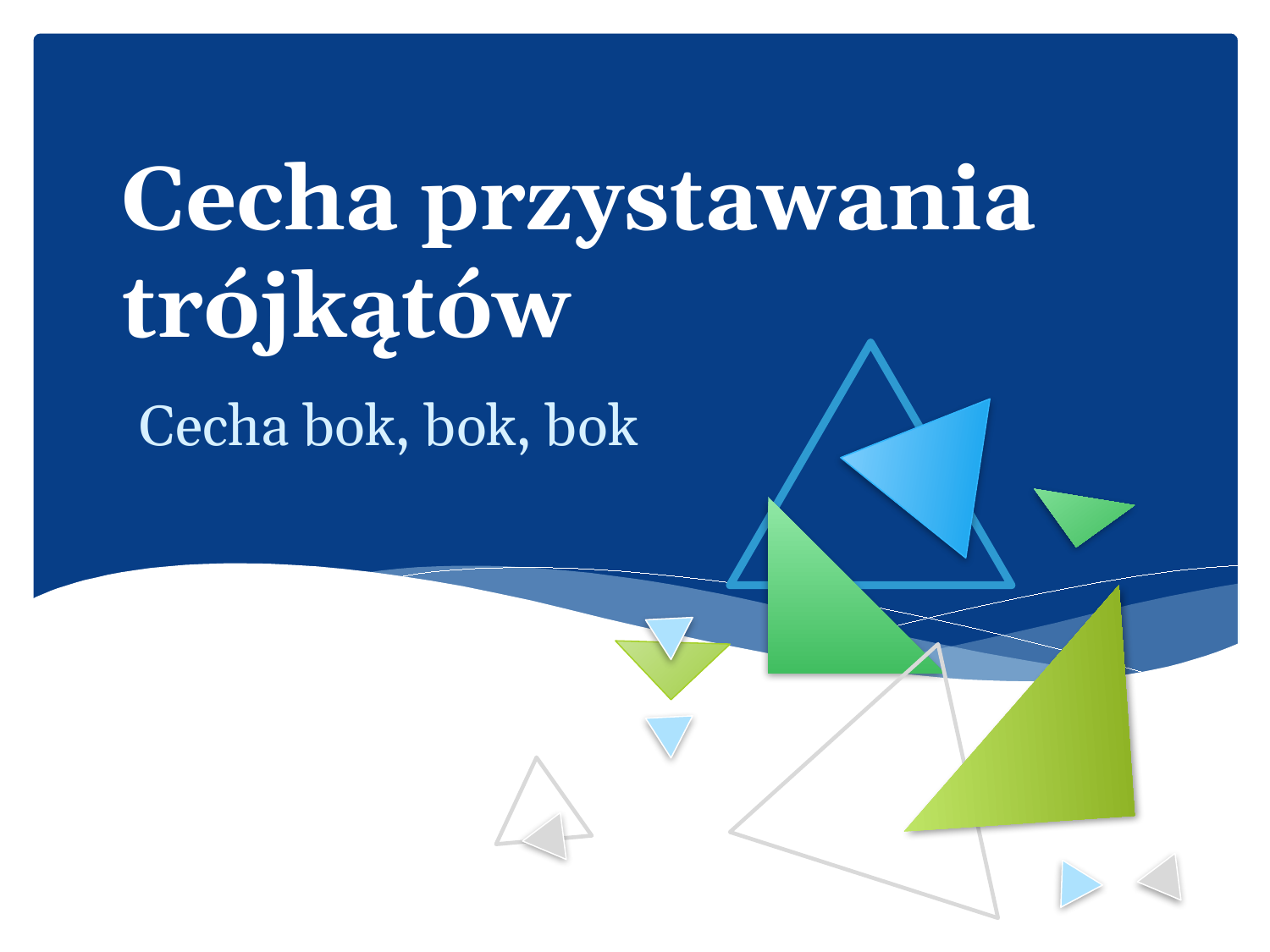

# Cecha przystawania trójkątów

Cecha bok, bok, bok